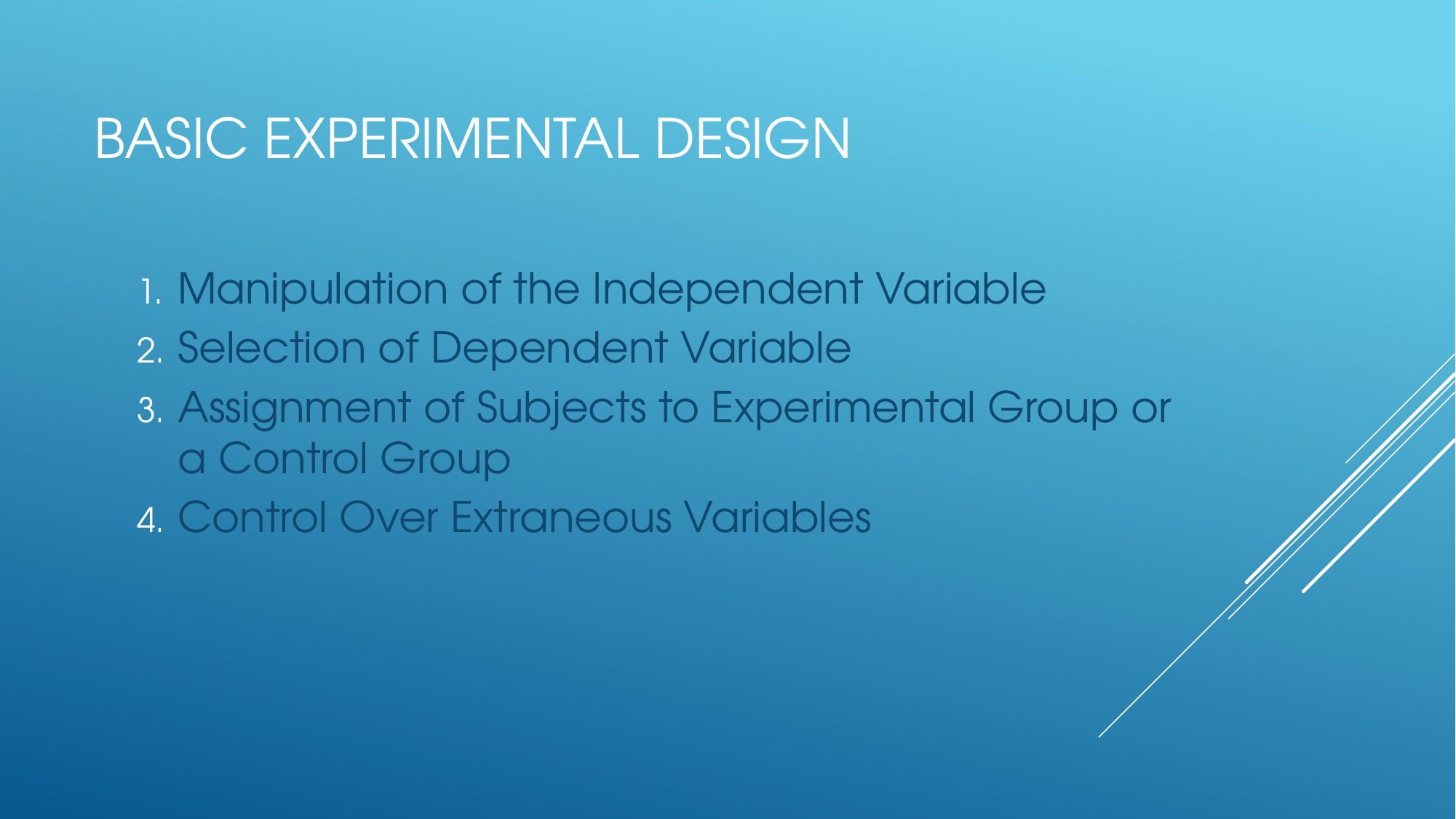

# Basic Experimental Design
Manipulation of the Independent Variable
Selection of Dependent Variable
Assignment of Subjects to Experimental Group or a Control Group
Control Over Extraneous Variables